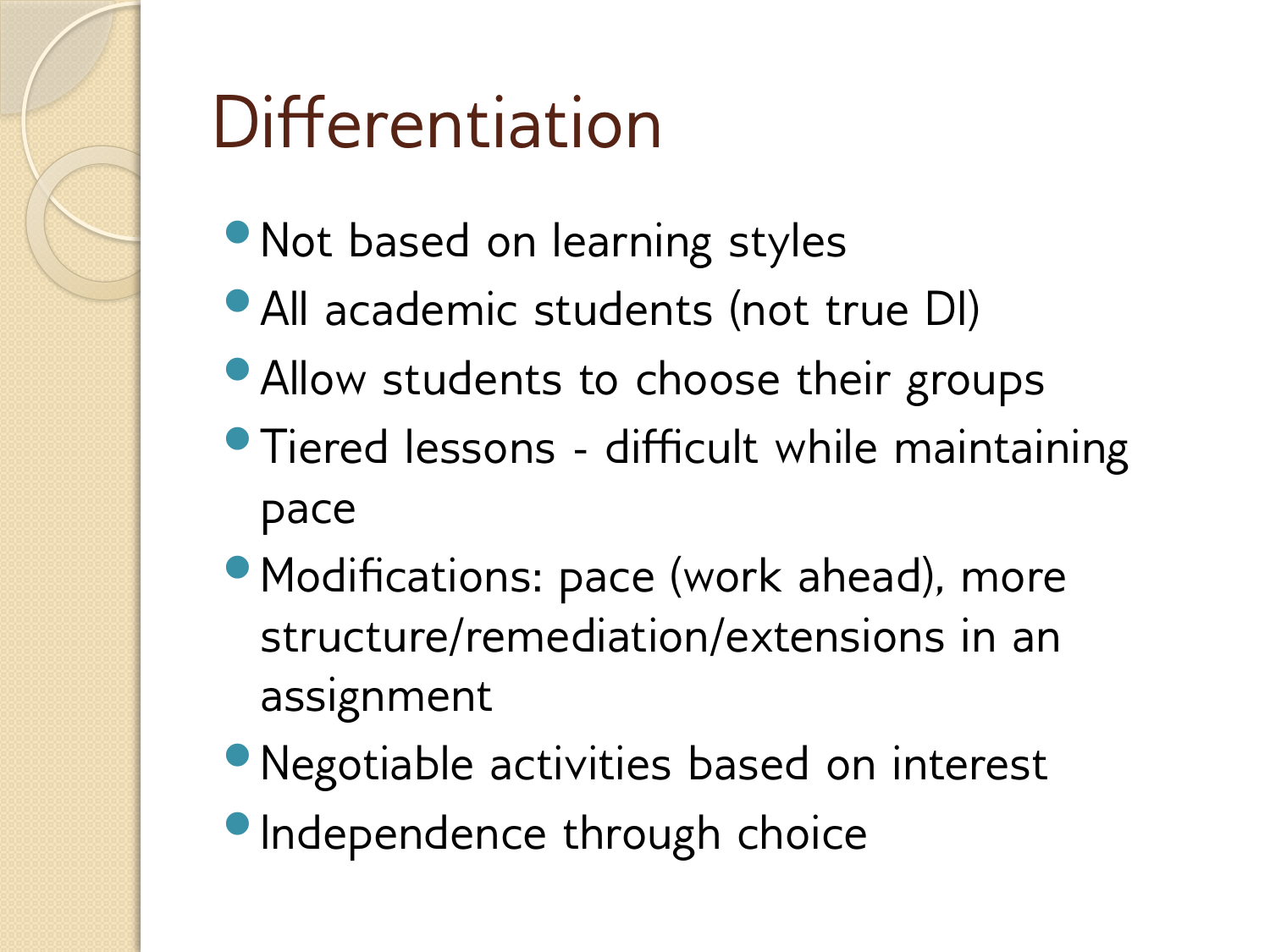

# Differentiation
Not based on learning styles
All academic students (not true DI)
Allow students to choose their groups
Tiered lessons - difficult while maintaining pace
Modifications: pace (work ahead), more structure/remediation/extensions in an assignment
Negotiable activities based on interest
Independence through choice